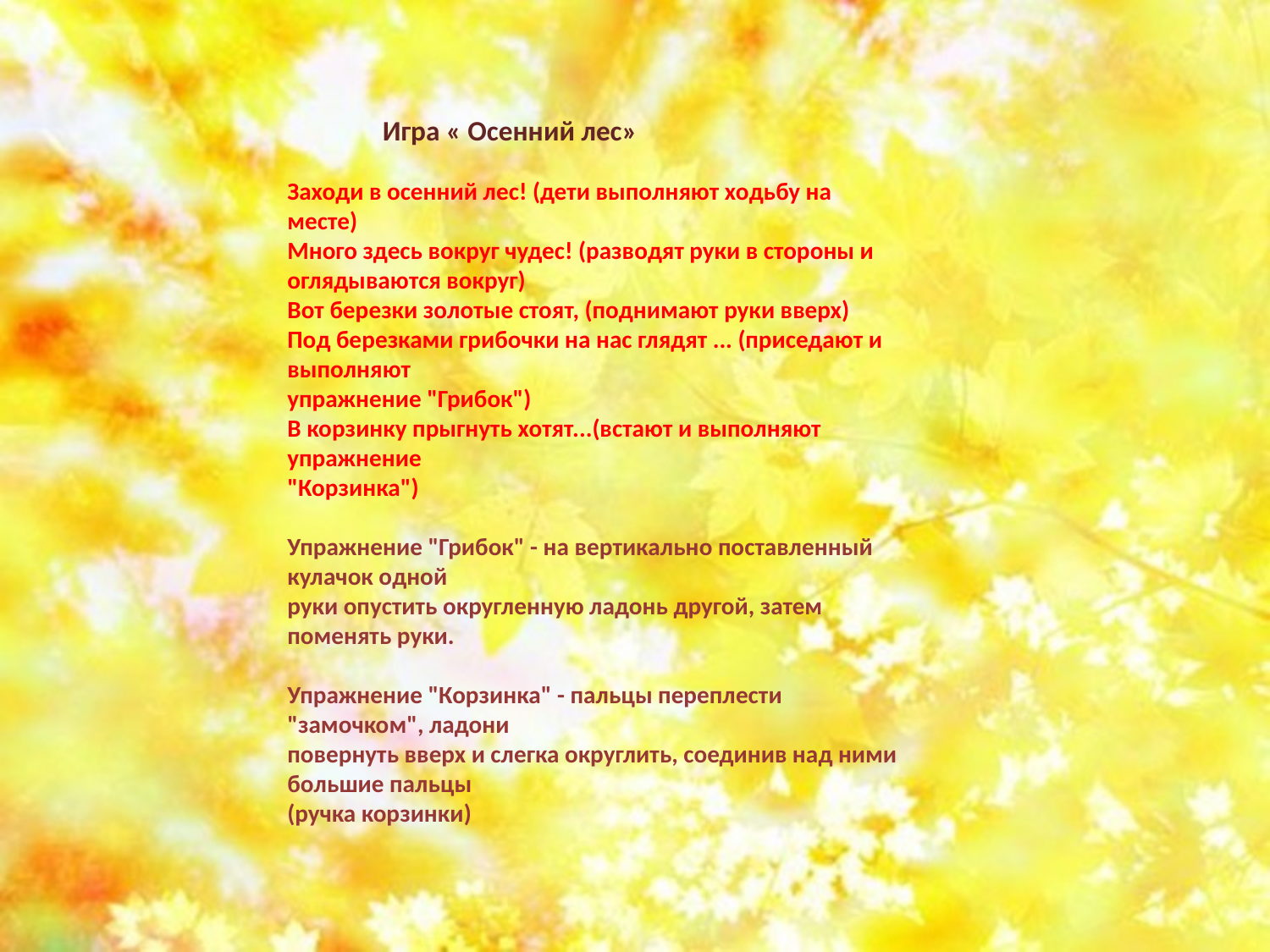

Игра « Осенний лес»
Заходи в осенний лес! (дети выполняют ходьбу на месте)
Много здесь вокруг чудес! (разводят руки в стороны и 
оглядываются вокруг)
Вот березки золотые стоят, (поднимают руки вверх)
Под березками грибочки на нас глядят ... (приседают и выполняют 
упражнение "Грибок")
В корзинку прыгнуть хотят...(встают и выполняют упражнение 
"Корзинка")
Упражнение "Грибок" - на вертикально поставленный кулачок одной 
руки опустить округленную ладонь другой, затем поменять руки.
Упражнение "Корзинка" - пальцы переплести "замочком", ладони 
повернуть вверх и слегка округлить, соединив над ними большие пальцы 
(ручка корзинки)